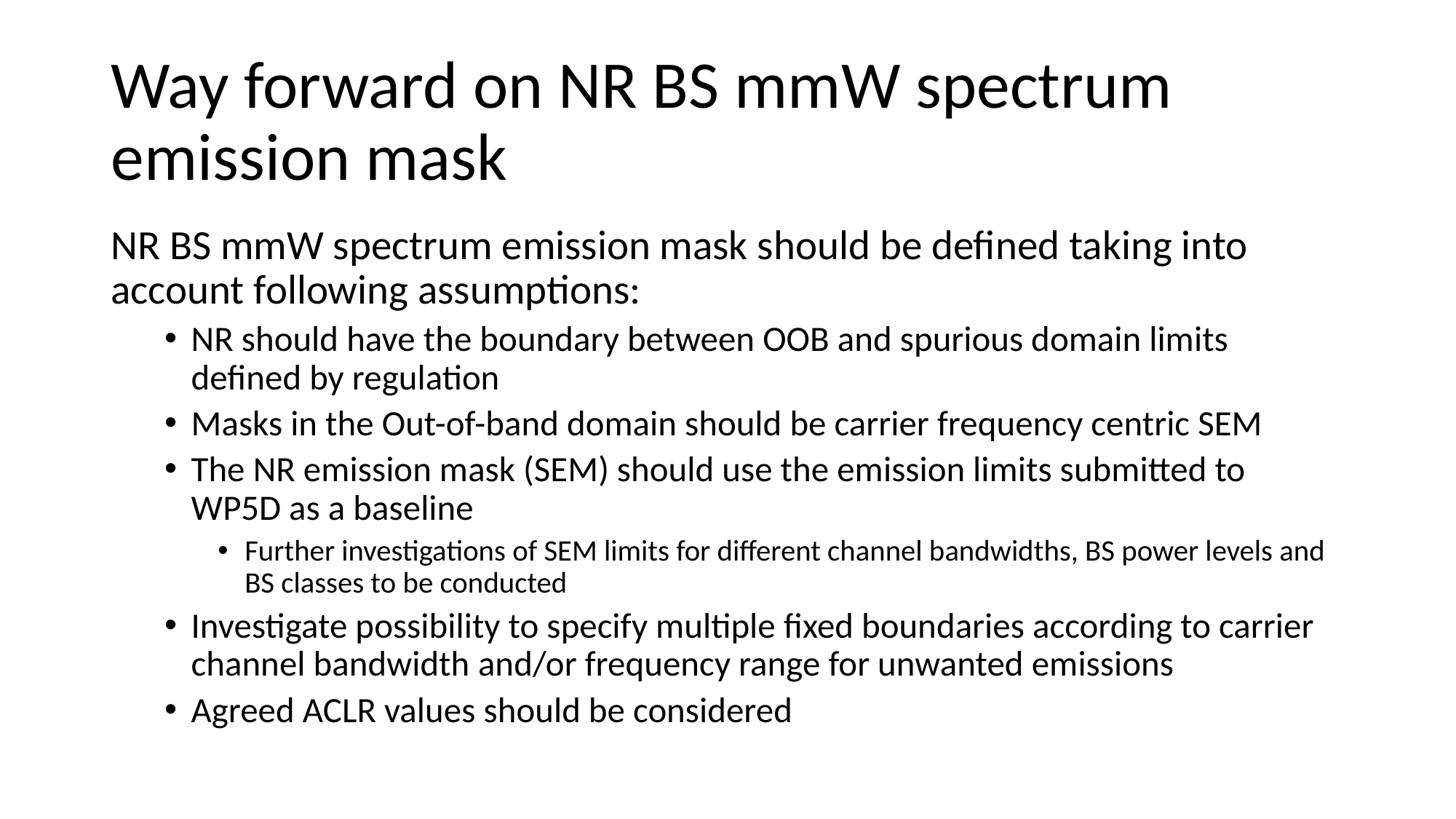

# Way forward on NR BS mmW spectrum emission mask
NR BS mmW spectrum emission mask should be defined taking into account following assumptions:
NR should have the boundary between OOB and spurious domain limits defined by regulation
Masks in the Out-of-band domain should be carrier frequency centric SEM
The NR emission mask (SEM) should use the emission limits submitted to WP5D as a baseline
Further investigations of SEM limits for different channel bandwidths, BS power levels and BS classes to be conducted
Investigate possibility to specify multiple fixed boundaries according to carrier channel bandwidth and/or frequency range for unwanted emissions
Agreed ACLR values should be considered